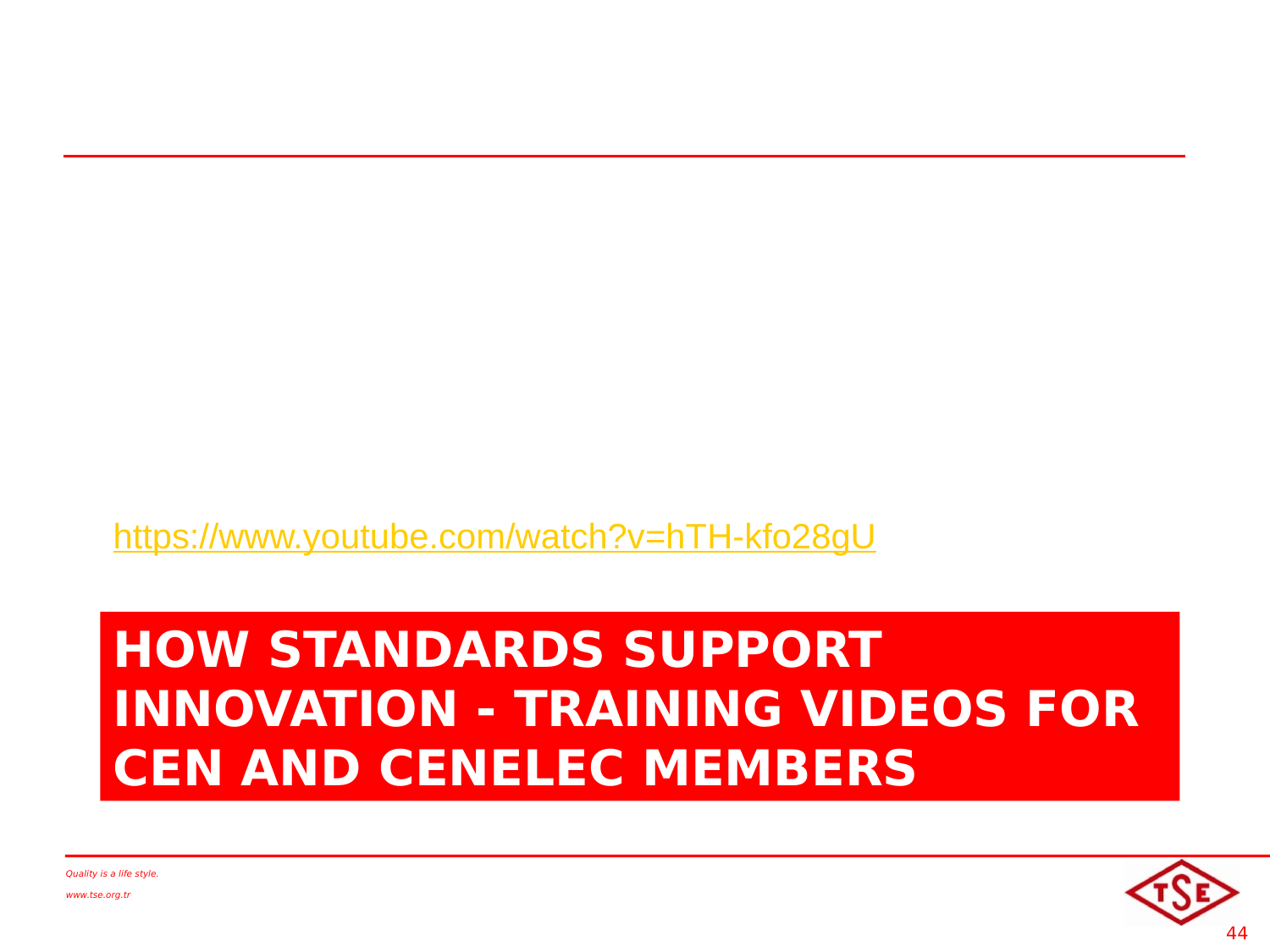

https://www.youtube.com/watch?v=hTH-kfo28gU

# How standards support innovation - Training videos for CEN and CENELEC Members
Quality is a life style.

www.tse.org.tr
44